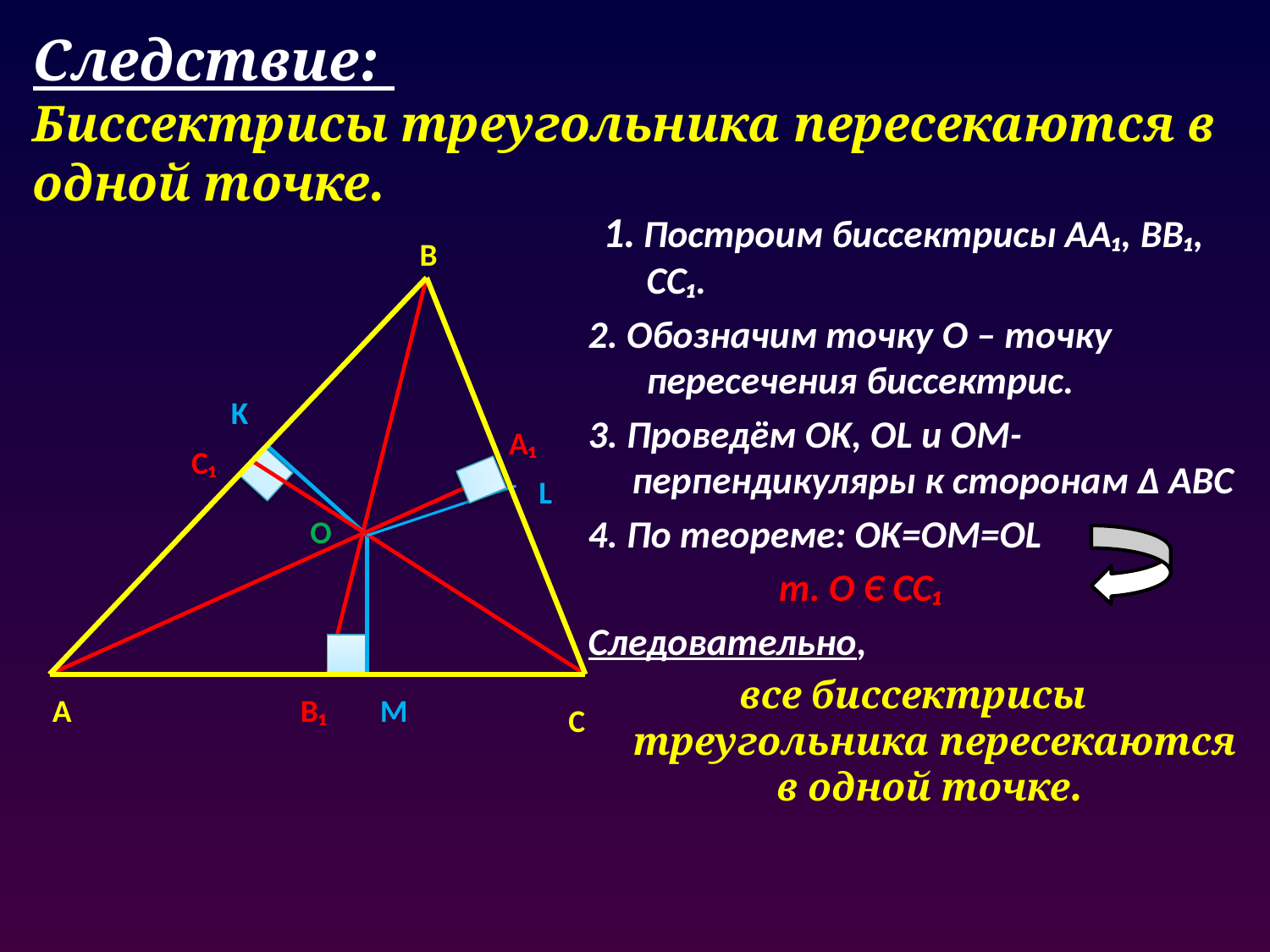

# Следствие: Биссектрисы треугольника пересекаются в одной точке.
  1. Построим биссектрисы АА₁, BB₁, CC₁.
2. Обозначим точку O – точку пересечения биссектрис.
3. Проведём OK, OL и OM-перпендикуляры к сторонам Δ ABC
4. По теореме: OK=OM=OL
                      т. О Є СС₁
Следовательно,
все биссектрисы треугольника пересекаются в одной точке.
В
A
C
B₁
K

A₁
C₁

L
O

M